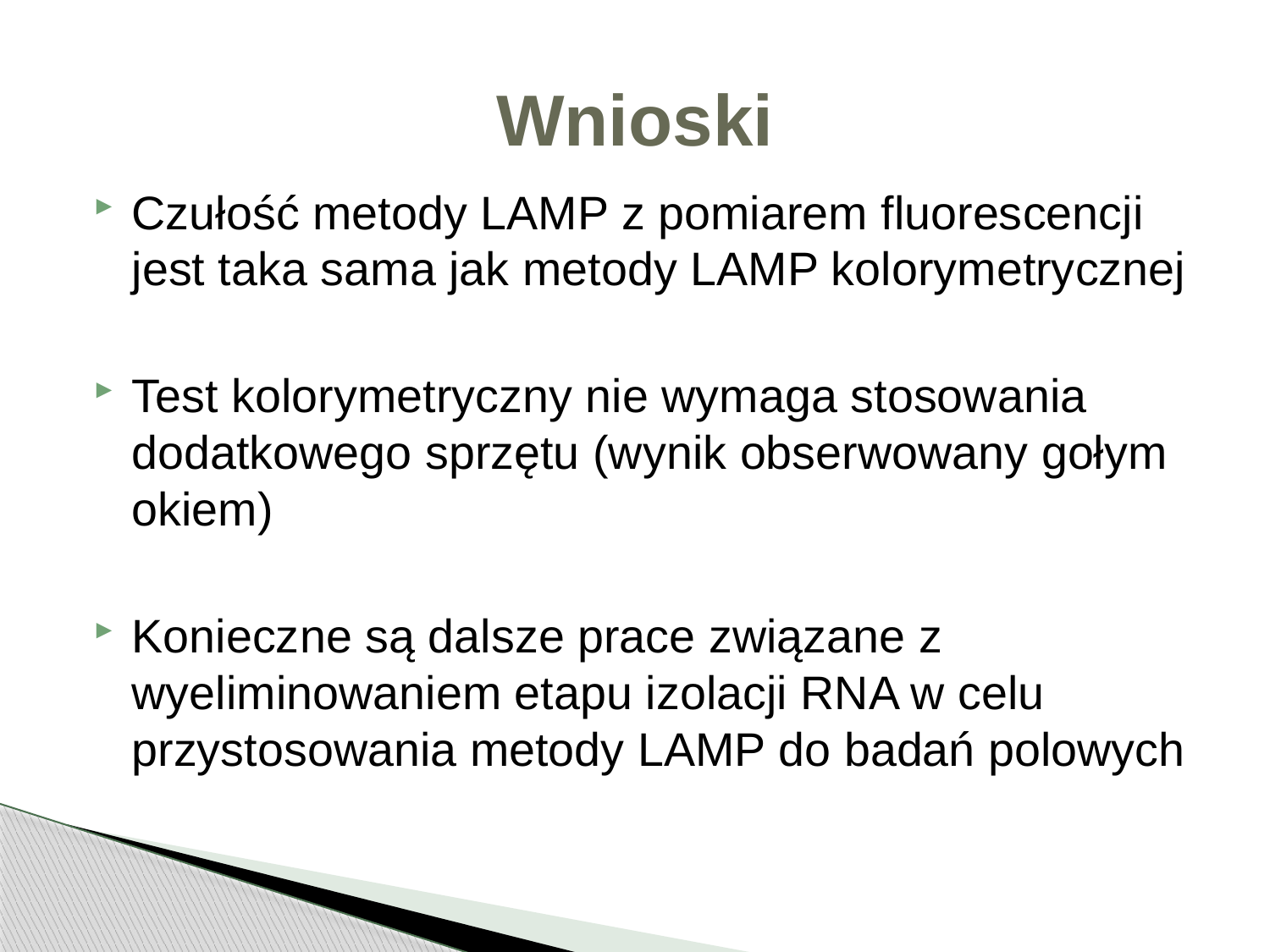

# Wnioski
Czułość metody LAMP z pomiarem fluorescencji jest taka sama jak metody LAMP kolorymetrycznej

Test kolorymetryczny nie wymaga stosowania dodatkowego sprzętu (wynik obserwowany gołym okiem)

Konieczne są dalsze prace związane z wyeliminowaniem etapu izolacji RNA w celu przystosowania metody LAMP do badań polowych